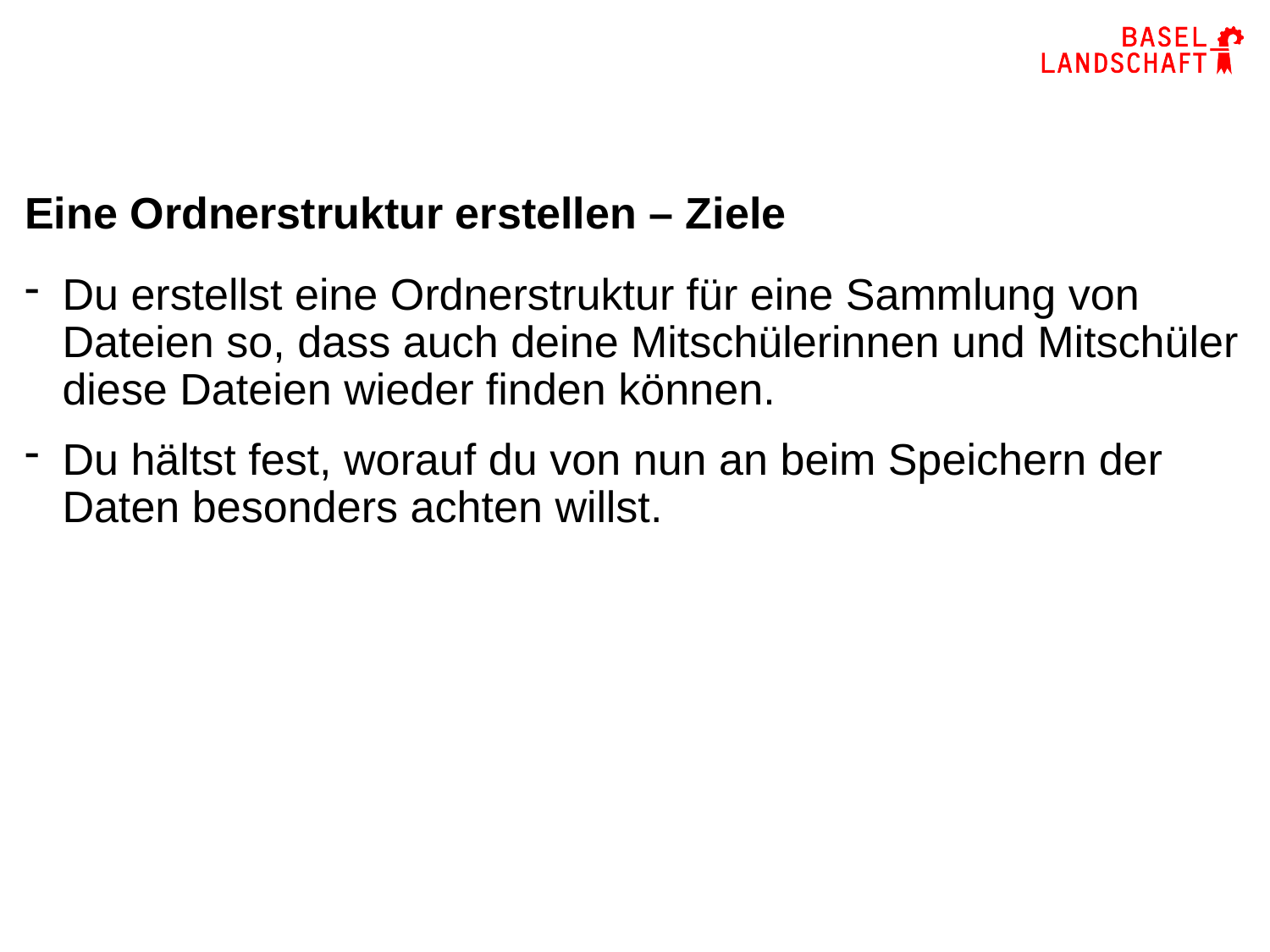

# Eine Ordnerstruktur erstellen – Ziele
Du erstellst eine Ordnerstruktur für eine Sammlung von Dateien so, dass auch deine Mitschülerinnen und Mitschüler diese Dateien wieder finden können.
Du hältst fest, worauf du von nun an beim Speichern der Daten besonders achten willst.